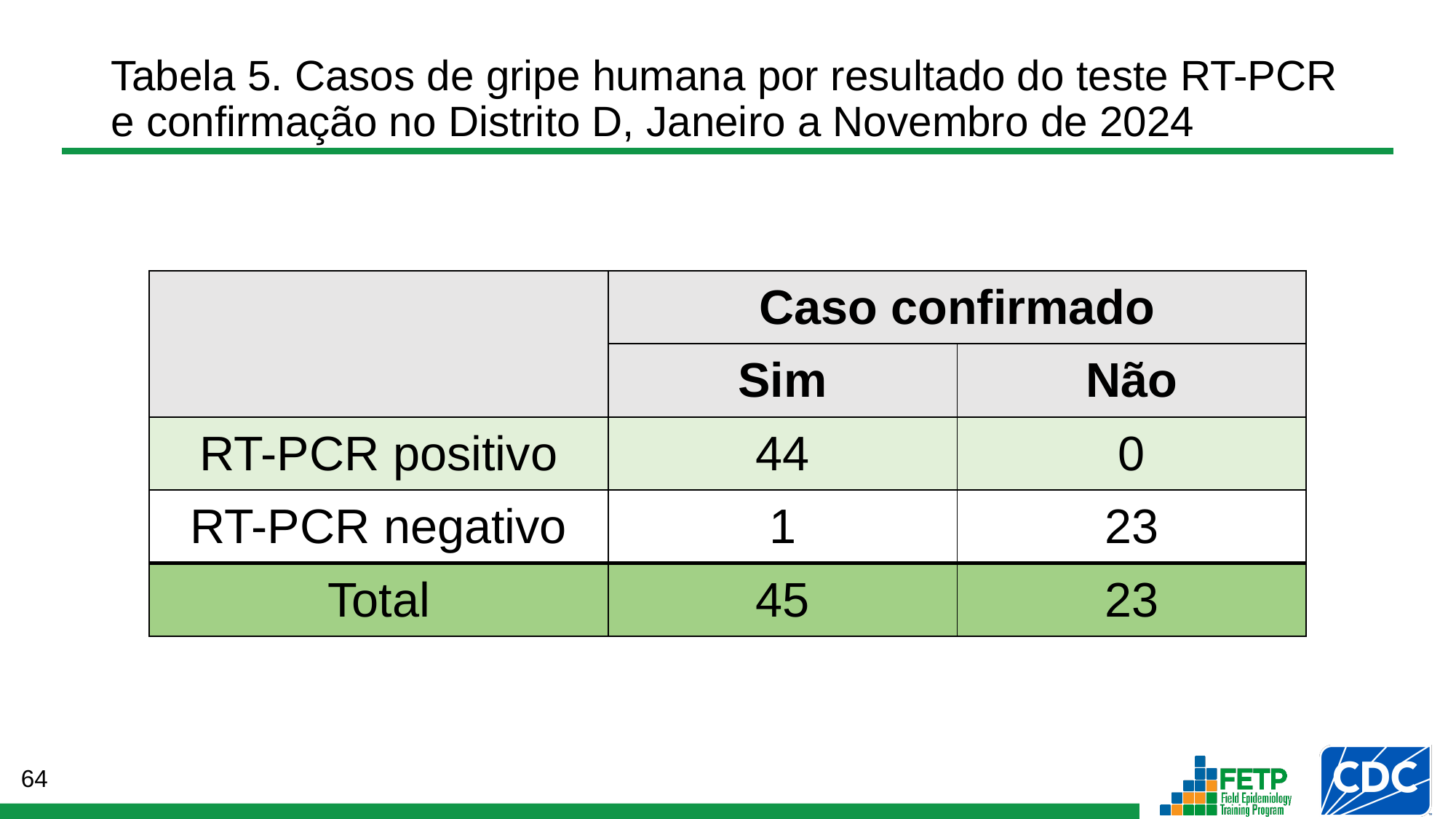

# Tabela 5. Casos de gripe humana por resultado do teste RT-PCR e confirmação no Distrito D, Janeiro a Novembro de 2024
|  | Caso confirmado |  |
| --- | --- | --- |
|  | Sim | Não |
| RT-PCR positivo | 44 | 0 |
| RT-PCR negativo | 1 | 23 |
| Total | 45 | 23 |